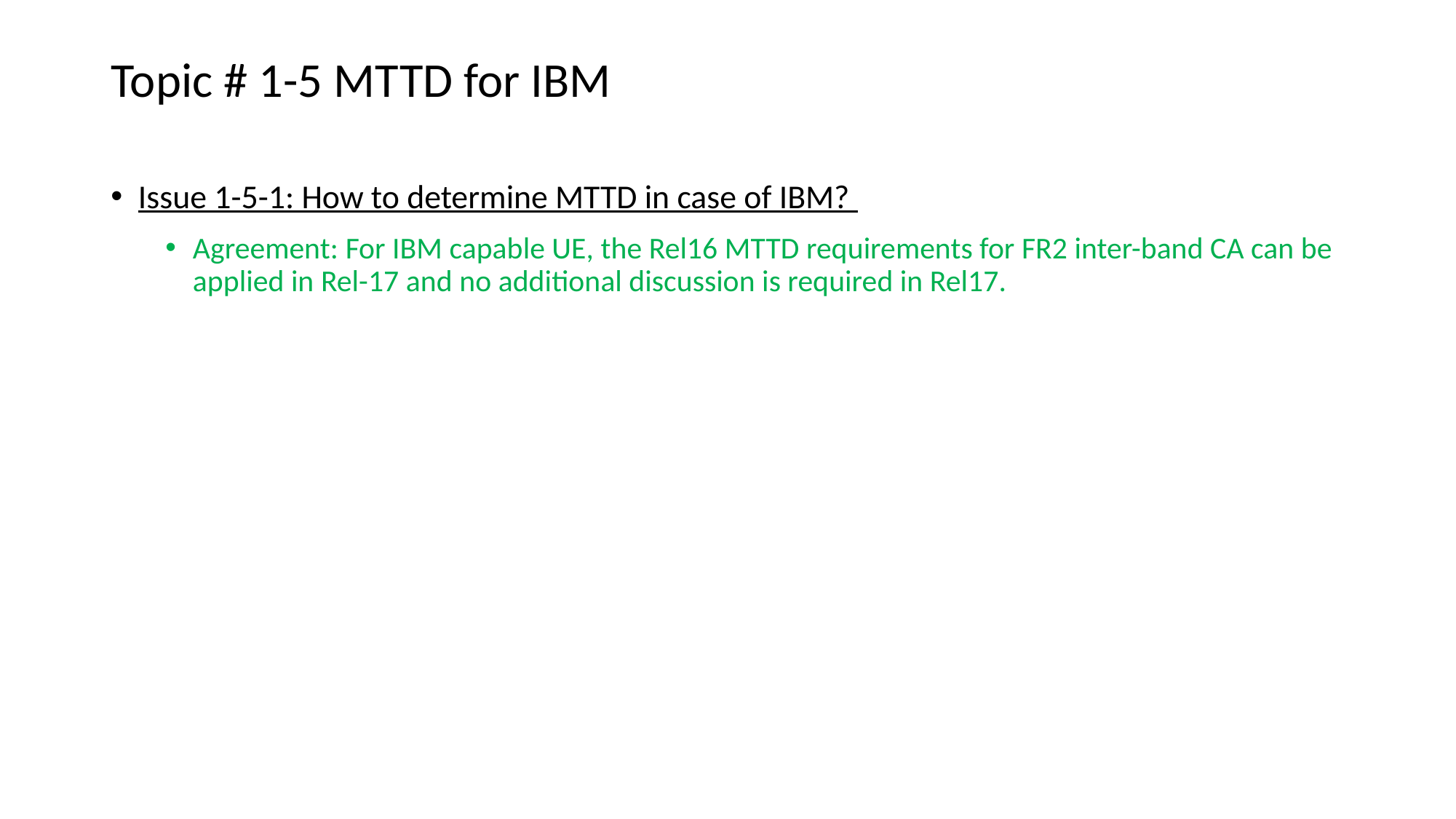

# Topic # 1-5 MTTD for IBM
Issue 1-5-1: How to determine MTTD in case of IBM?
Agreement: For IBM capable UE, the Rel16 MTTD requirements for FR2 inter-band CA can be applied in Rel-17 and no additional discussion is required in Rel17.